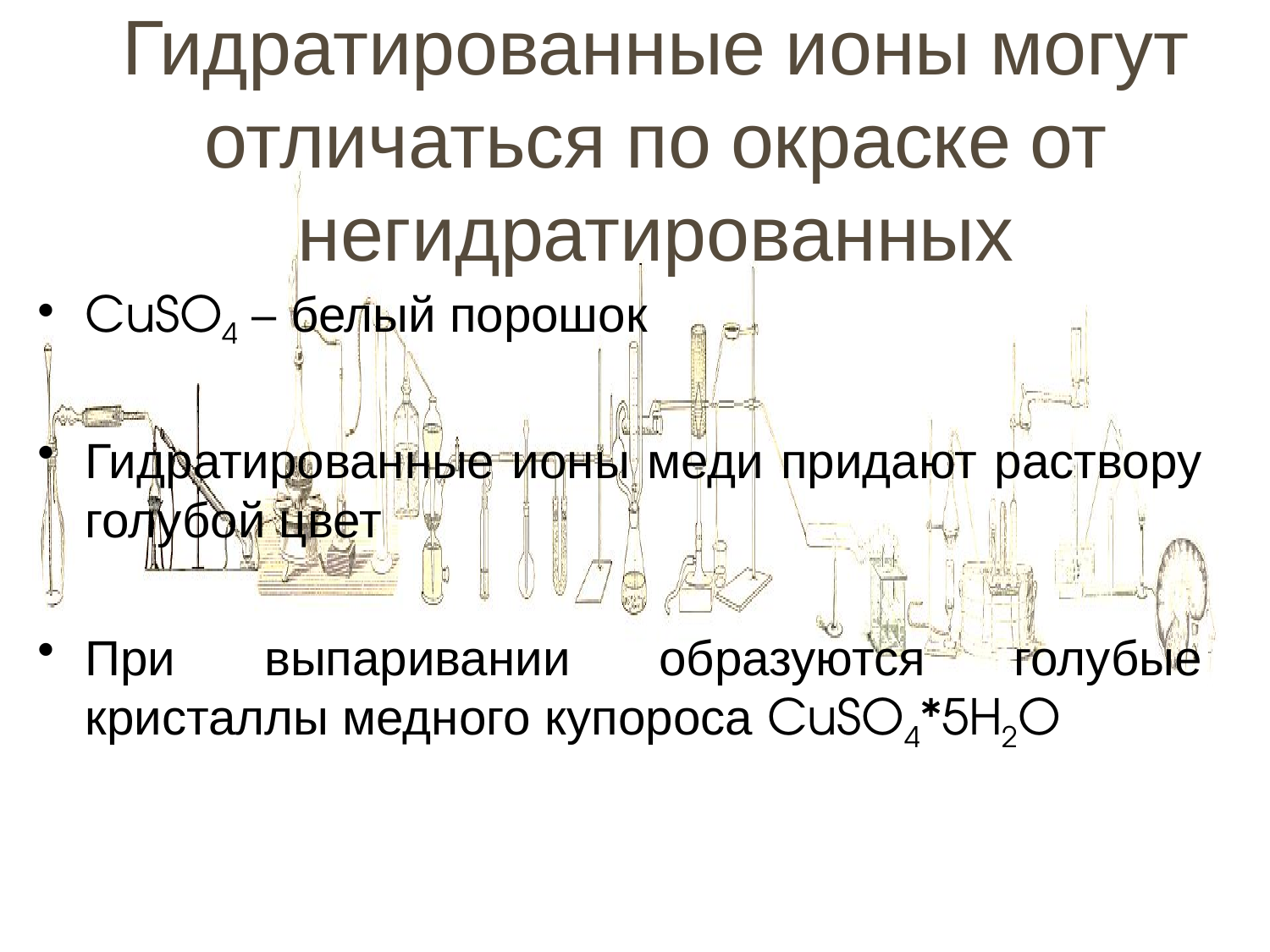

# Гидратированные ионы могут отличаться по окраске от негидратированных
CuSO4 – белый порошок

Гидратированные ионы меди придают раствору голубой цвет

При выпаривании образуются голубые кристаллы медного купороса CuSO4*5H2O